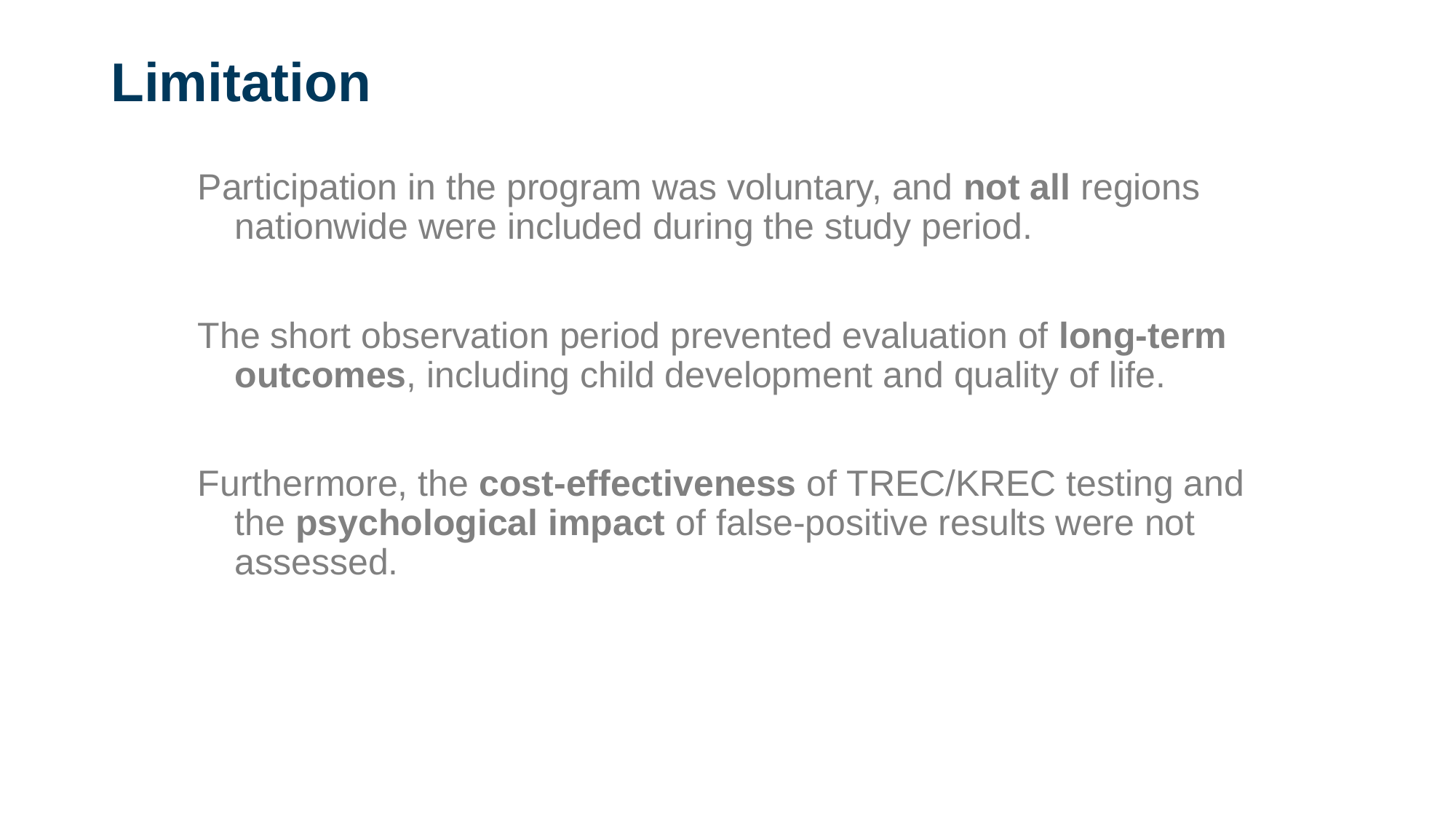

# Limitation
Participation in the program was voluntary, and not all regions nationwide were included during the study period.

The short observation period prevented evaluation of long-term outcomes, including child development and quality of life.

Furthermore, the cost-effectiveness of TREC/KREC testing and the psychological impact of false-positive results were not assessed.